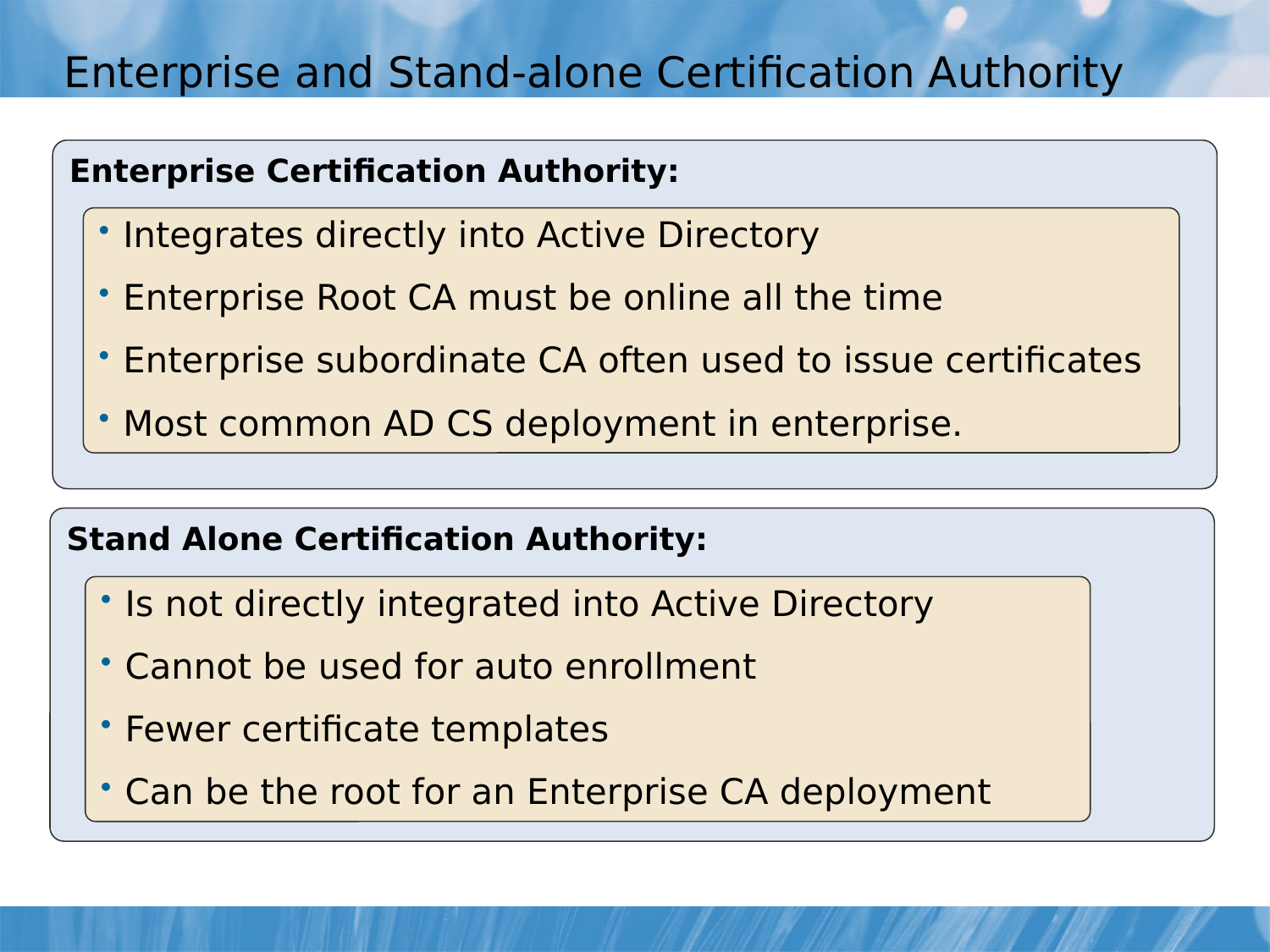

# Enterprise and Stand-alone Certification Authority
Enterprise Certification Authority:
Integrates directly into Active Directory
Enterprise Root CA must be online all the time
Enterprise subordinate CA often used to issue certificates
Most common AD CS deployment in enterprise.
KMS
MAK
Stand Alone Certification Authority:

Is not directly integrated into Active Directory
Cannot be used for auto enrollment
Fewer certificate templates
Can be the root for an Enterprise CA deployment